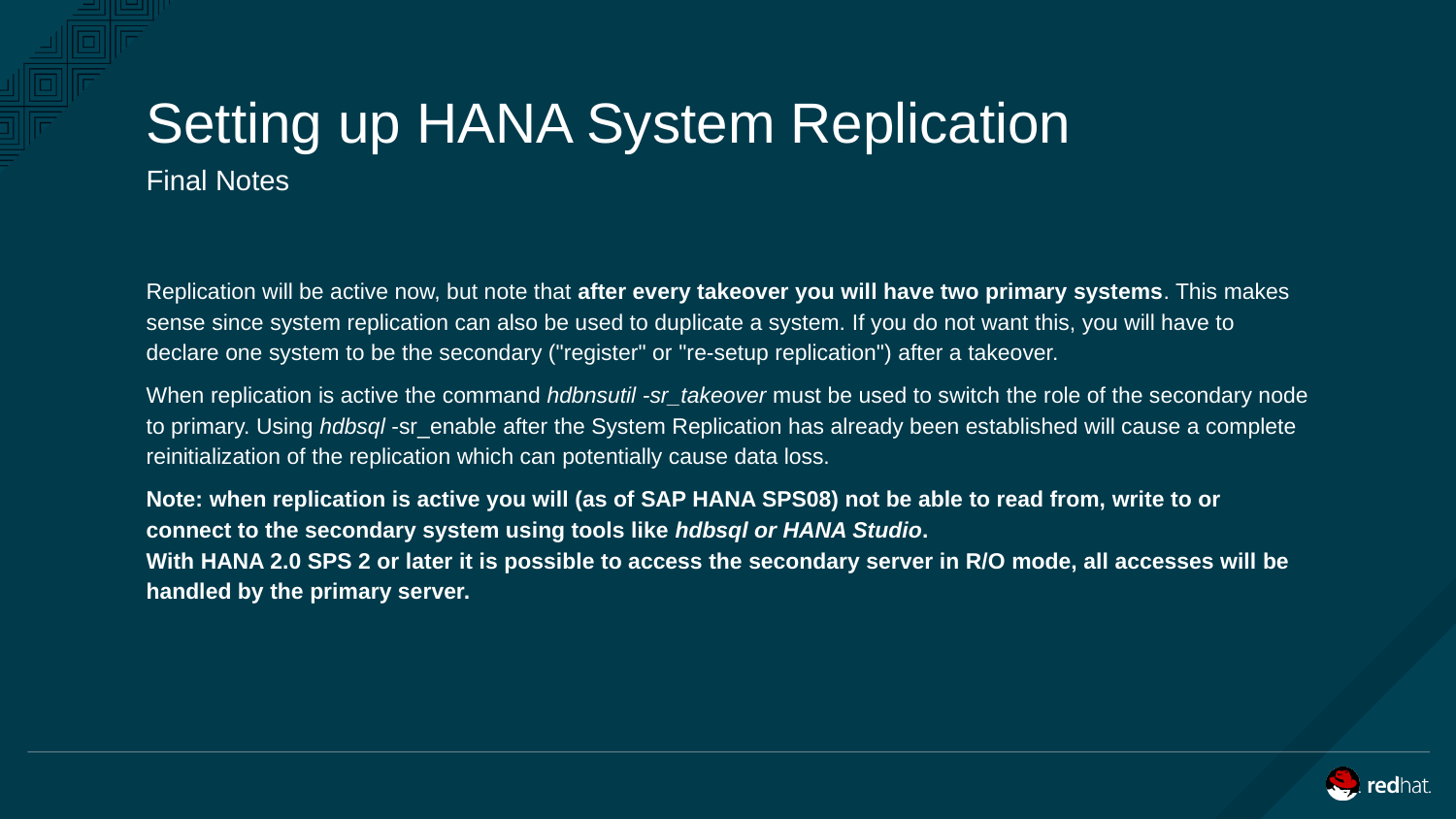

# Setting up HANA System Replication
Final Notes
Replication will be active now, but note that after every takeover you will have two primary systems. This makes sense since system replication can also be used to duplicate a system. If you do not want this, you will have to declare one system to be the secondary ("register" or "re-setup replication") after a takeover.
When replication is active the command hdbnsutil -sr_takeover must be used to switch the role of the secondary node to primary. Using hdbsql -sr_enable after the System Replication has already been established will cause a complete reinitialization of the replication which can potentially cause data loss.
Note: when replication is active you will (as of SAP HANA SPS08) not be able to read from, write to or connect to the secondary system using tools like hdbsql or HANA Studio.
With HANA 2.0 SPS 2 or later it is possible to access the secondary server in R/O mode, all accesses will be handled by the primary server.